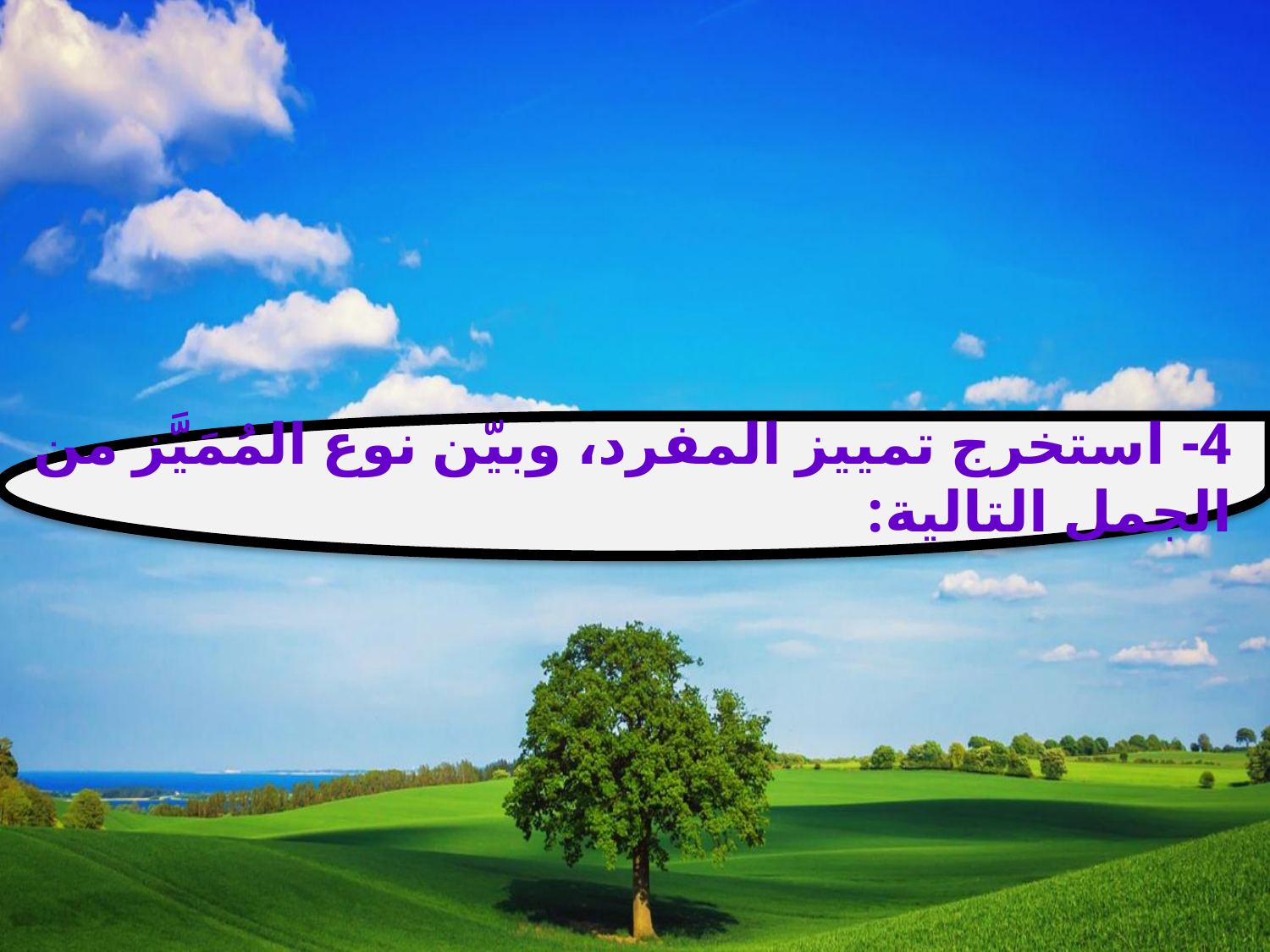

4- استخرج تمييز المفرد، وبيّن نوع المُمَيَّز من الجمل التالية: